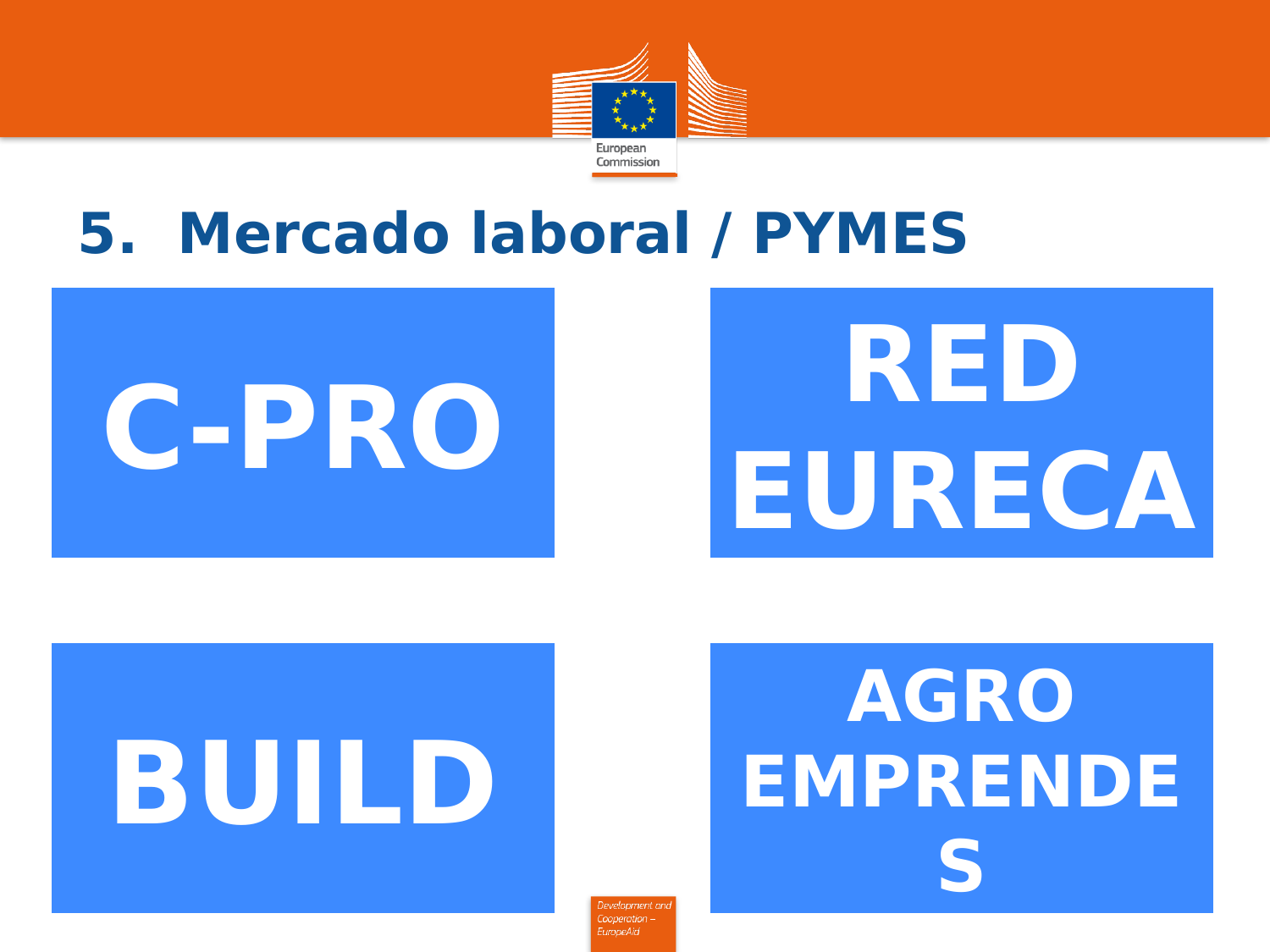

# 5.  Mercado laboral / PYMES
C-PRO
RED
EURECA
AGRO
EMPRENDES
BUILD